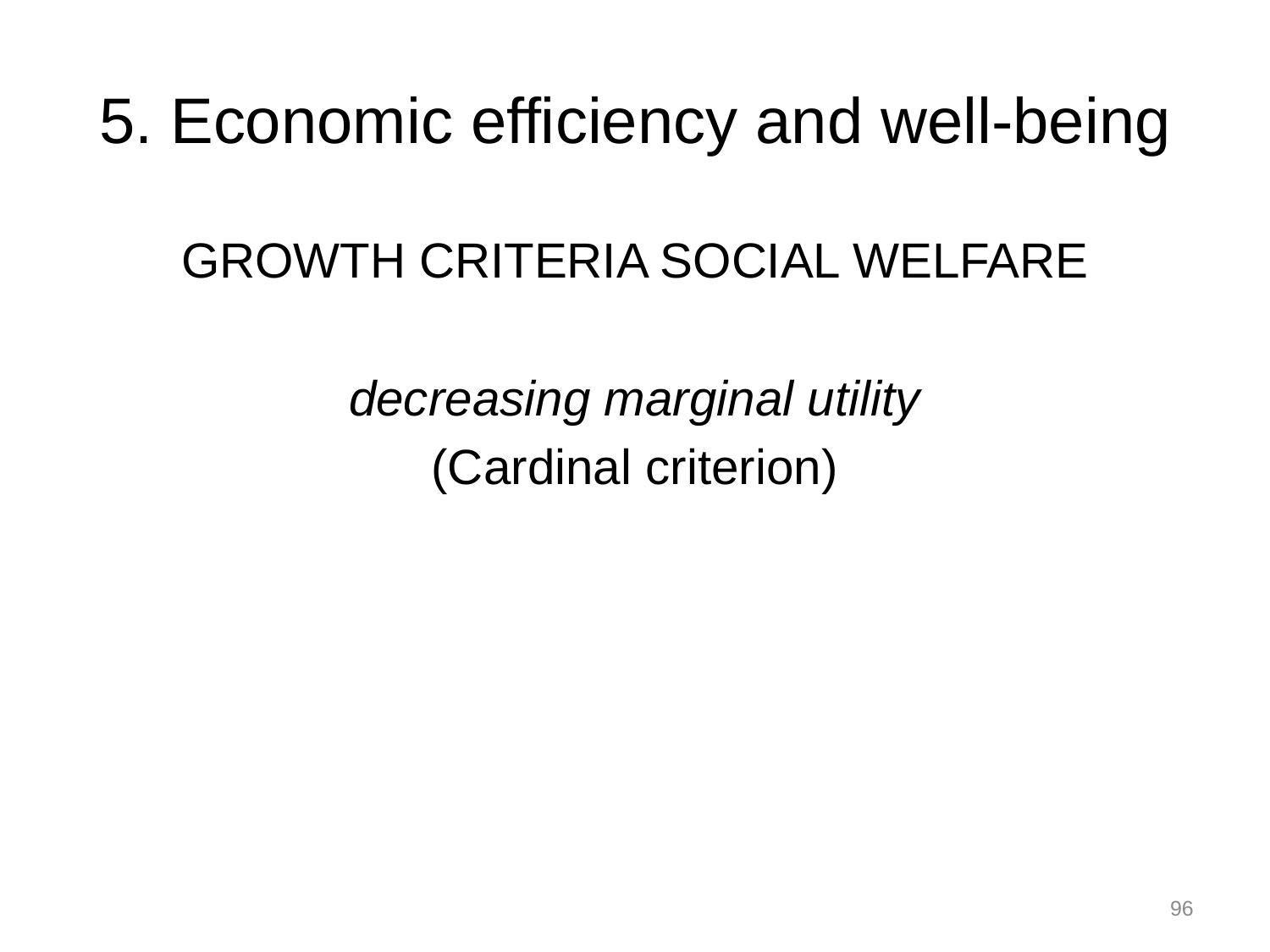

# 5. Economic efficiency and well-being
GROWTH CRITERIA SOCIAL WELFARE

decreasing marginal utility
(Cardinal criterion)
96